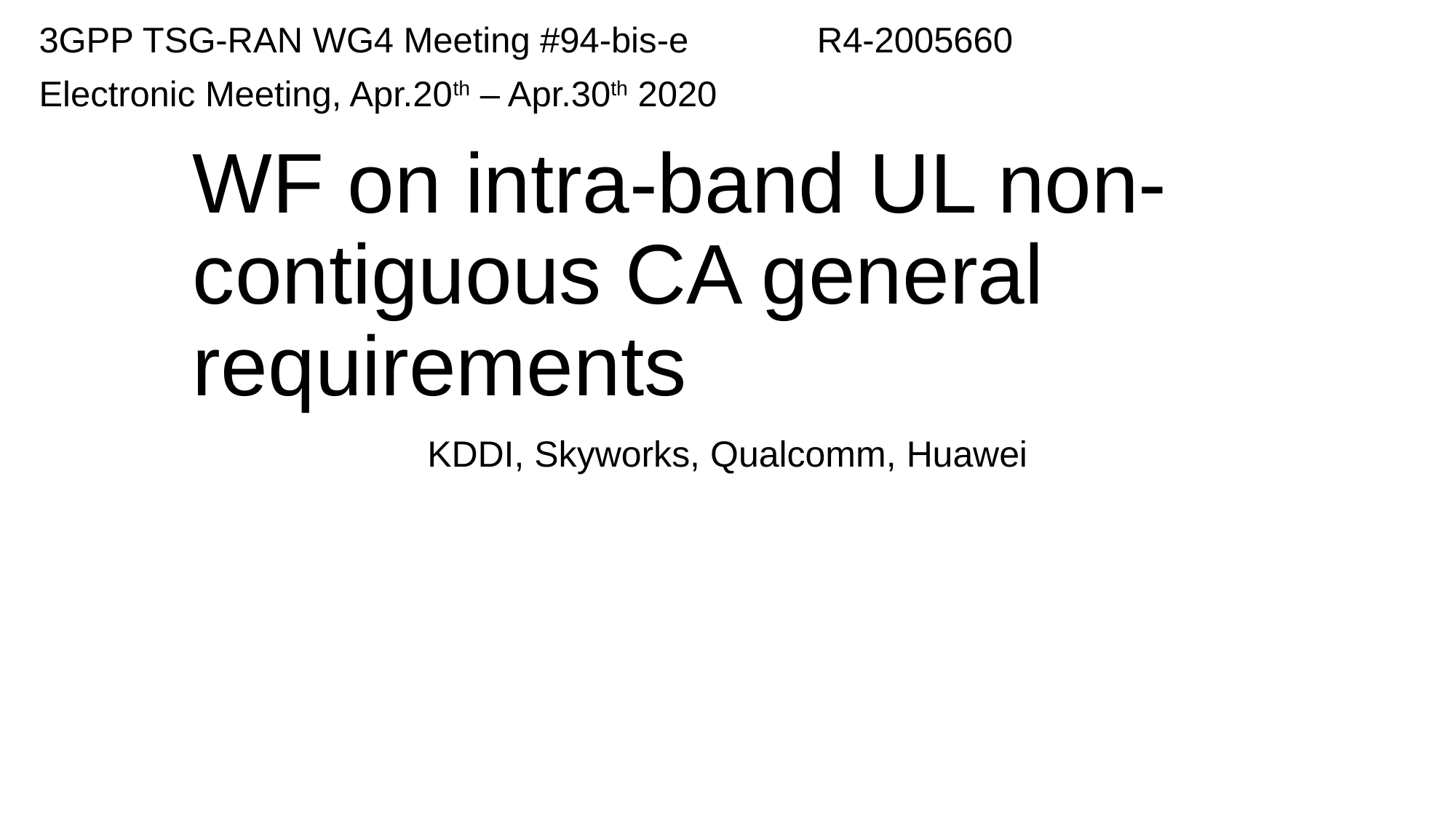

3GPP TSG-RAN WG4 Meeting #94-bis-e					   R4-2005660
Electronic Meeting, Apr.20th – Apr.30th 2020
# WF on intra-band UL non-contiguous CA general requirements
KDDI, Skyworks, Qualcomm, Huawei